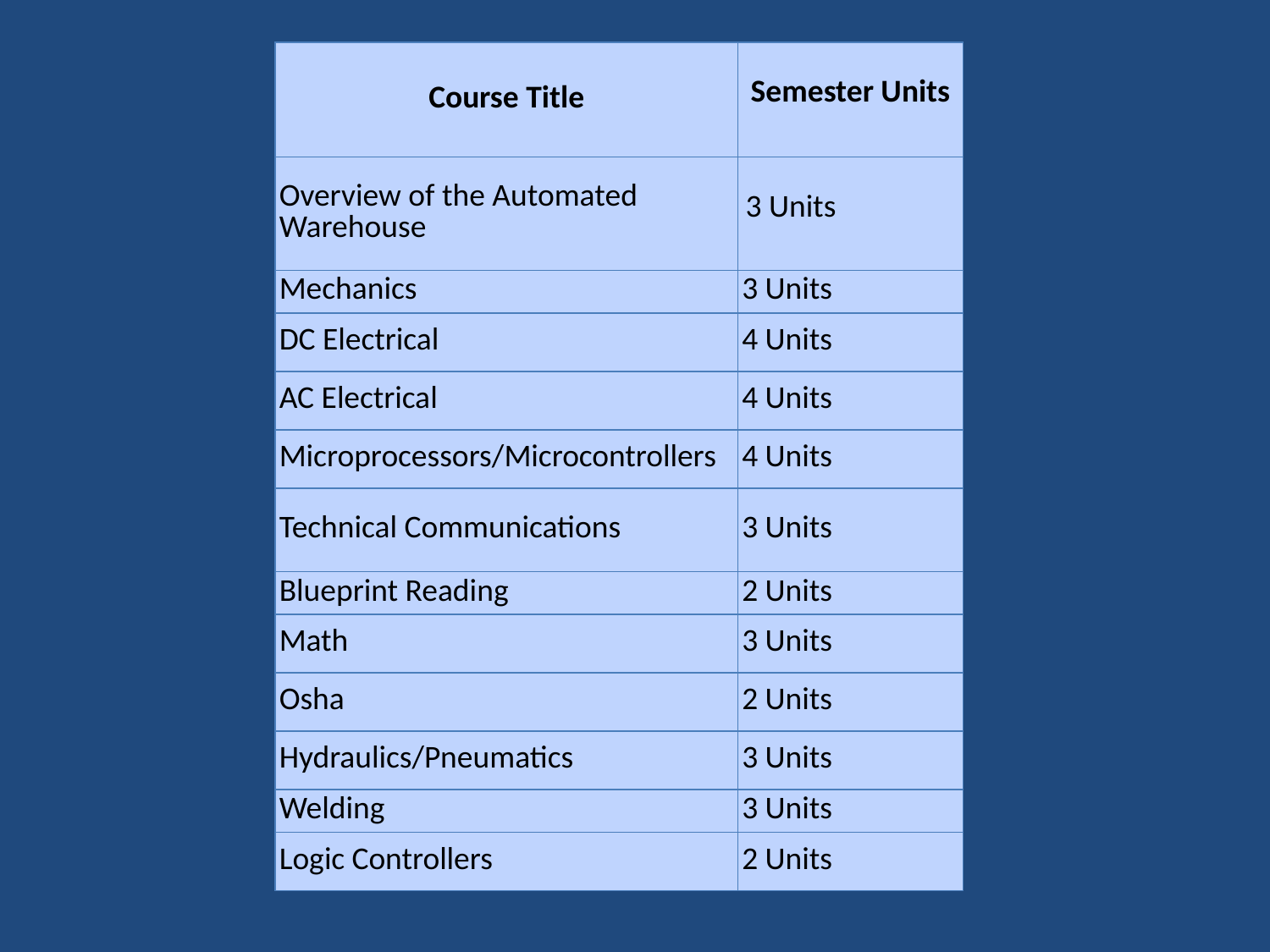

#
| Course Title | Semester Units |
| --- | --- |
| Overview of the Automated Warehouse | 3 Units |
| Mechanics | 3 Units |
| DC Electrical | 4 Units |
| AC Electrical | 4 Units |
| Microprocessors/Microcontrollers | 4 Units |
| Technical Communications | 3 Units |
| Blueprint Reading | 2 Units |
| Math | 3 Units |
| Osha | 2 Units |
| Hydraulics/Pneumatics | 3 Units |
| Welding | 3 Units |
| Logic Controllers | 2 Units |